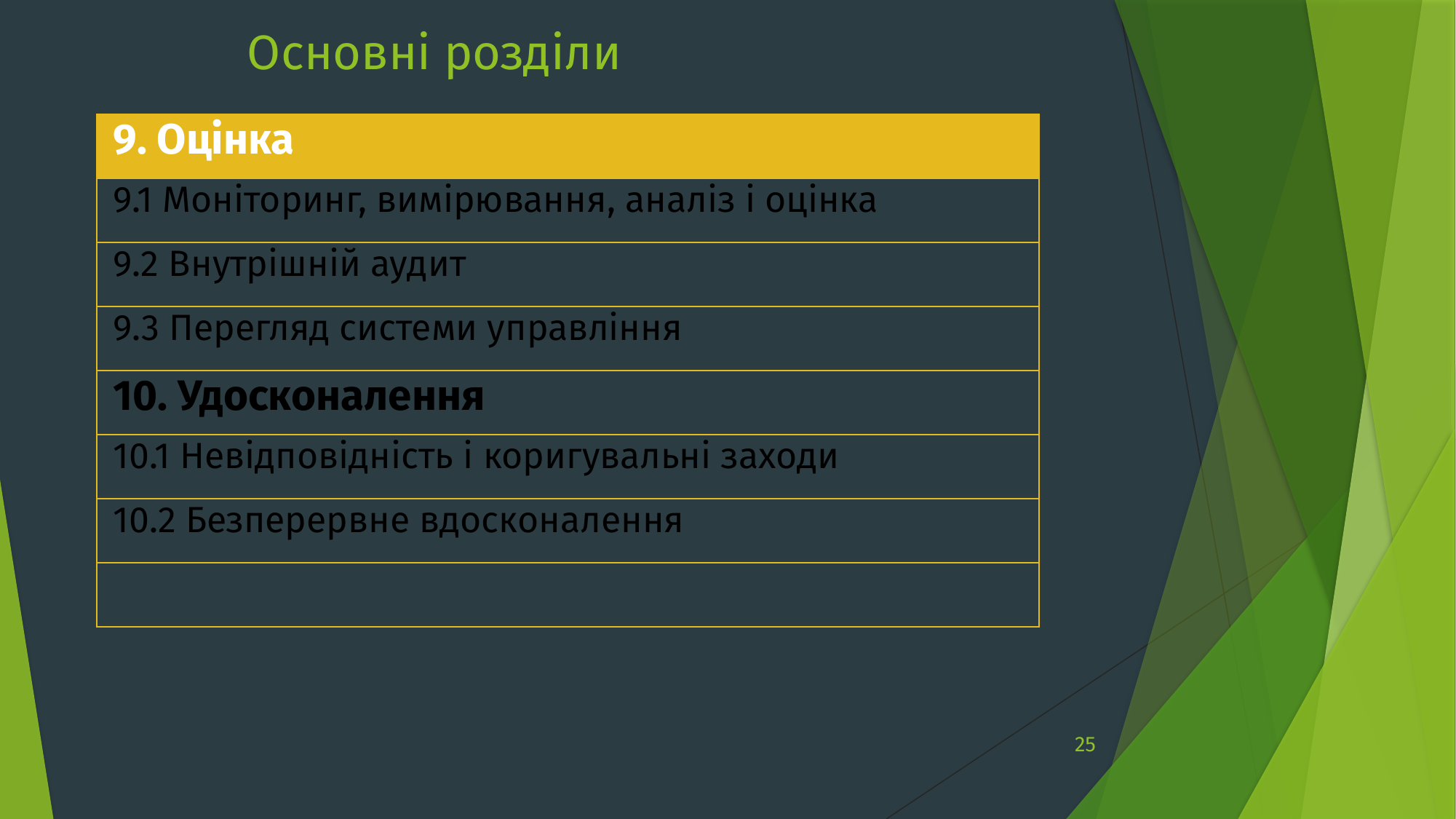

# Основні розділи
| 9. Оцінка |
| --- |
| 9.1 Моніторинг, вимірювання, аналіз і оцінка |
| 9.2 Внутрішній аудит |
| 9.3 Перегляд системи управління |
| 10. Удосконалення |
| 10.1 Невідповідність і коригувальні заходи |
| 10.2 Безперервне вдосконалення |
|  |
25